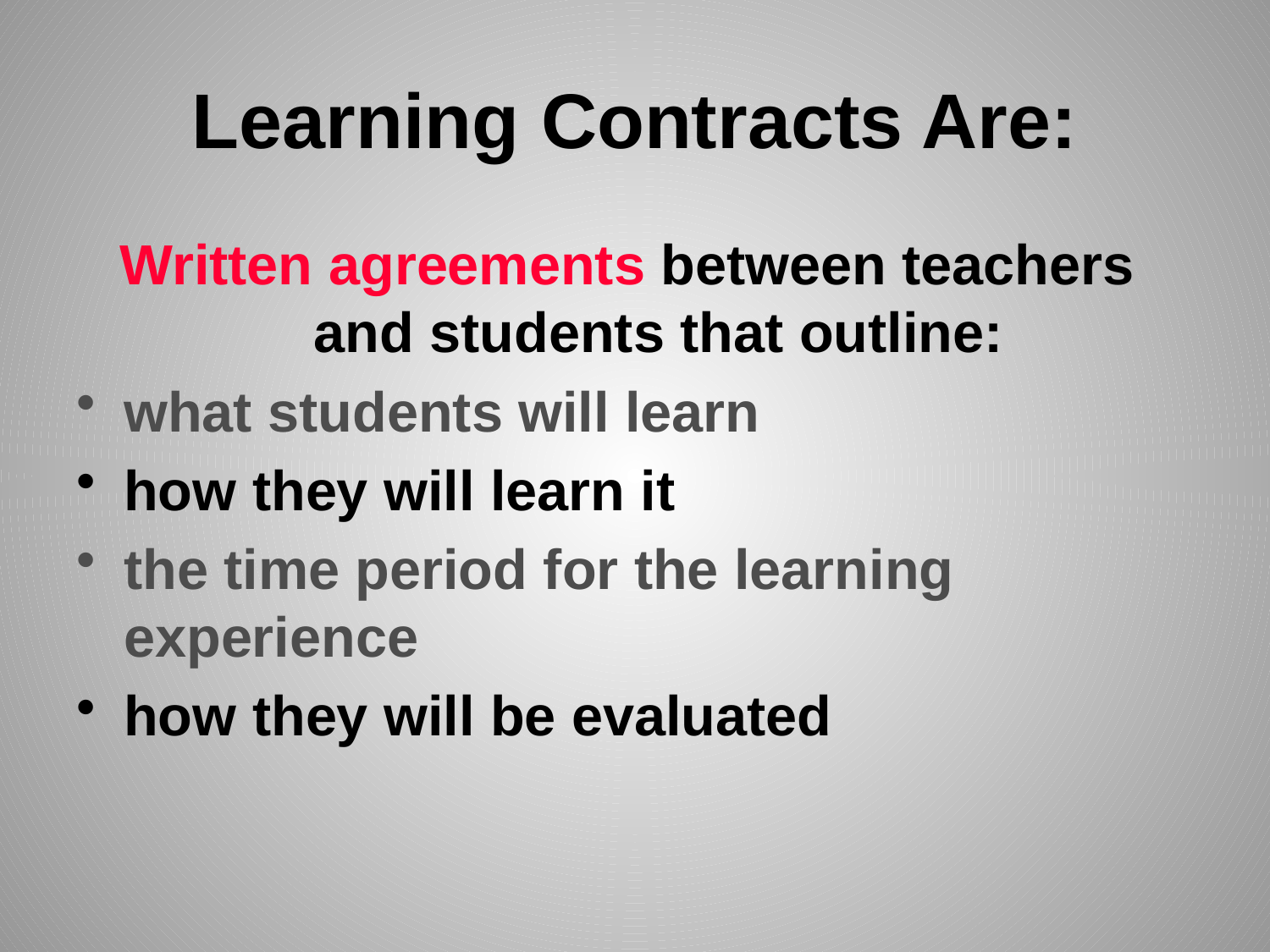

# Learning Contracts Are:
Written agreements between teachers  and students that outline:
what students will learn
how they will learn it
the time period for the learning experience
how they will be evaluated